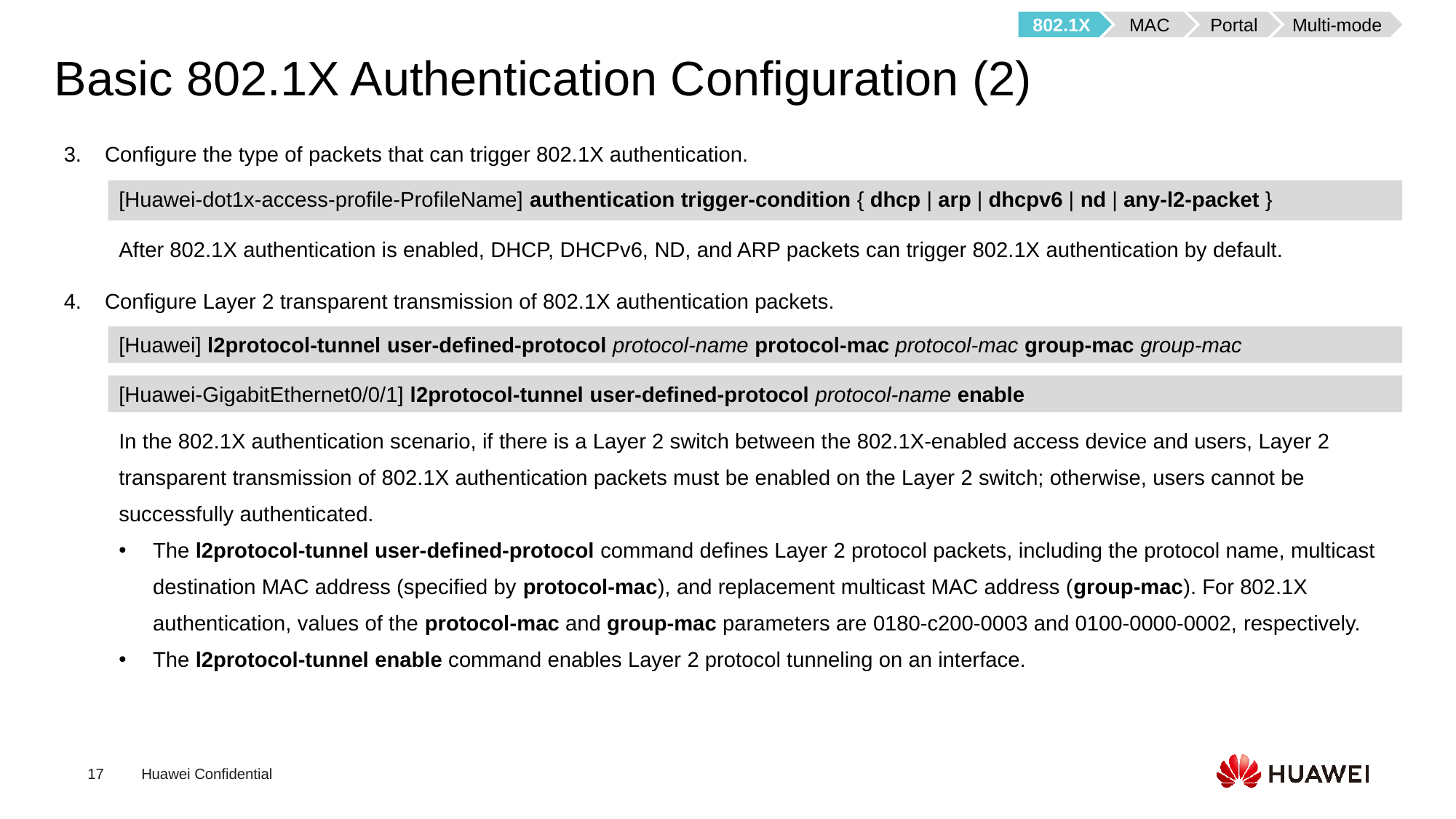

802.1X
MAC
Portal
Multi-mode
# Basic 802.1X Authentication Configuration (2)
Configure the type of packets that can trigger 802.1X authentication.
[Huawei-dot1x-access-profile-ProfileName] authentication trigger-condition { dhcp | arp | dhcpv6 | nd | any-l2-packet }
After 802.1X authentication is enabled, DHCP, DHCPv6, ND, and ARP packets can trigger 802.1X authentication by default.
Configure Layer 2 transparent transmission of 802.1X authentication packets.
[Huawei] l2protocol-tunnel user-defined-protocol protocol-name protocol-mac protocol-mac group-mac group-mac
[Huawei-GigabitEthernet0/0/1] l2protocol-tunnel user-defined-protocol protocol-name enable
In the 802.1X authentication scenario, if there is a Layer 2 switch between the 802.1X-enabled access device and users, Layer 2 transparent transmission of 802.1X authentication packets must be enabled on the Layer 2 switch; otherwise, users cannot be successfully authenticated.
The l2protocol-tunnel user-defined-protocol command defines Layer 2 protocol packets, including the protocol name, multicast destination MAC address (specified by protocol-mac), and replacement multicast MAC address (group-mac). For 802.1X authentication, values of the protocol-mac and group-mac parameters are 0180-c200-0003 and 0100-0000-0002, respectively.
The l2protocol-tunnel enable command enables Layer 2 protocol tunneling on an interface.